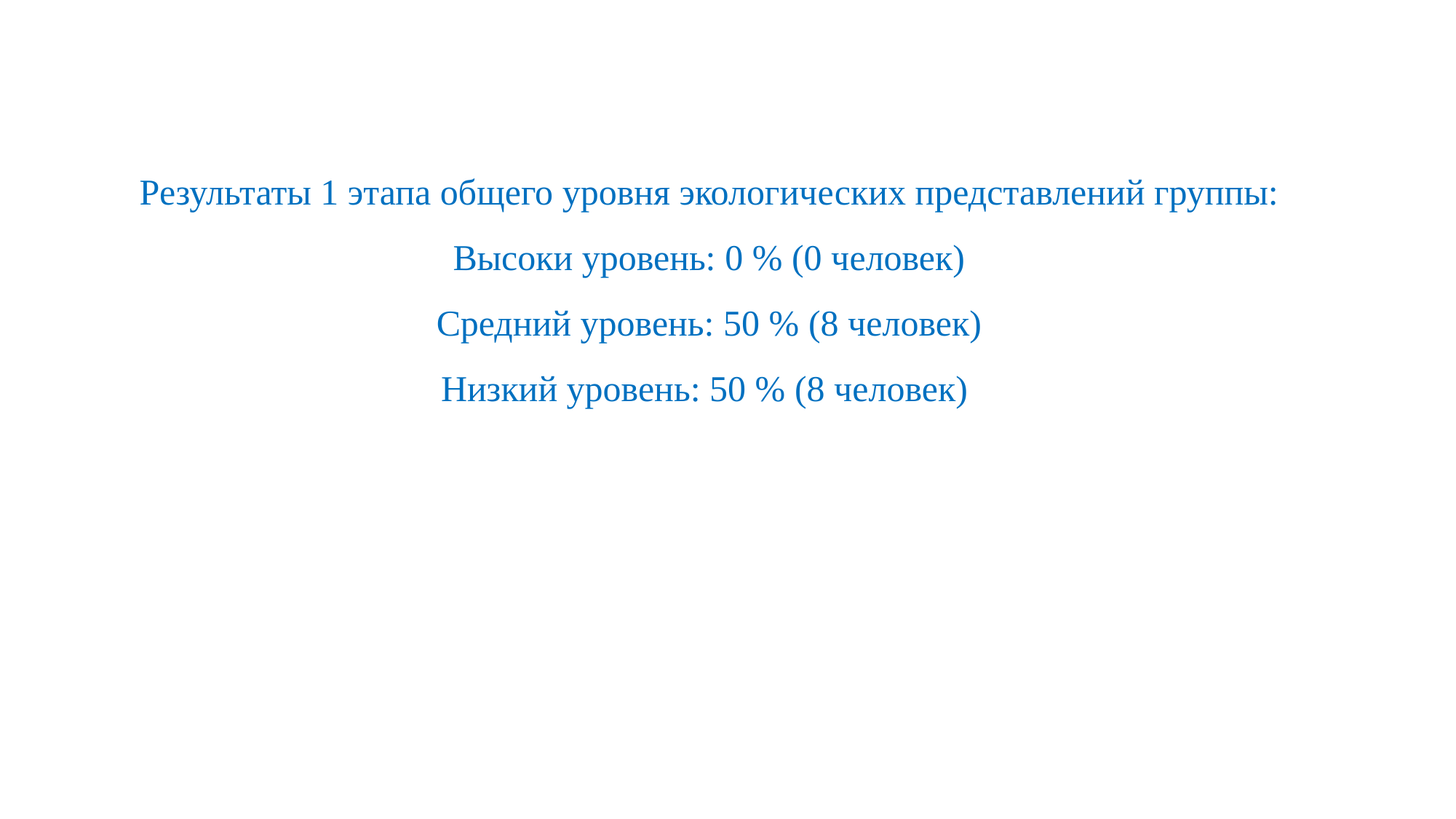

Результаты 1 этапа общего уровня экологических представлений группы:
Высоки уровень: 0 % (0 человек)
Средний уровень: 50 % (8 человек)
Низкий уровень: 50 % (8 человек)